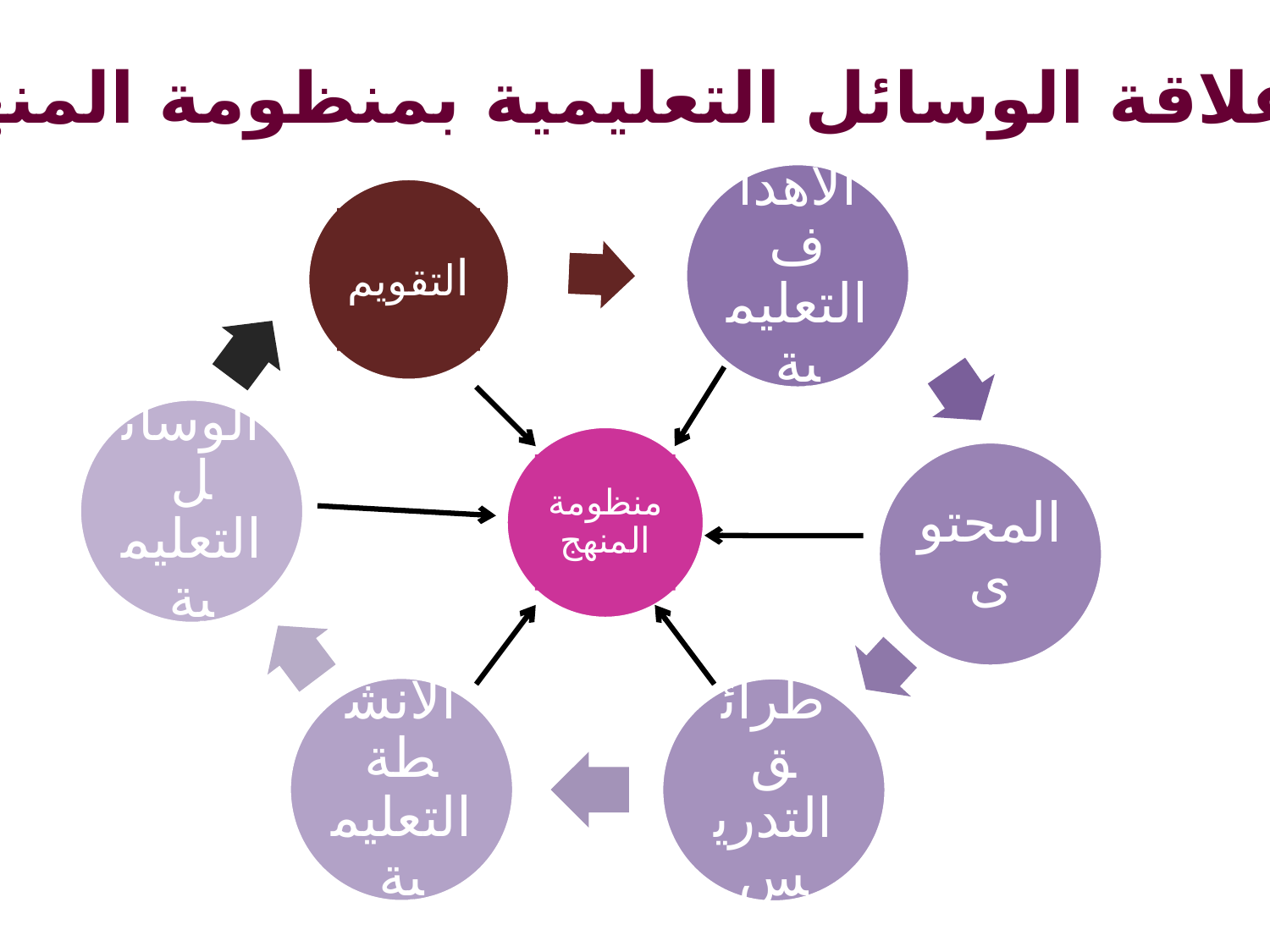

علاقة الوسائل التعليمية بمنظومة المنهج
الأهداف التعليمية

المحتوى

طرائق التدريس

الأنشطة التعليمية

الوسائل التعليمية

التقويم

منظومة المنهج